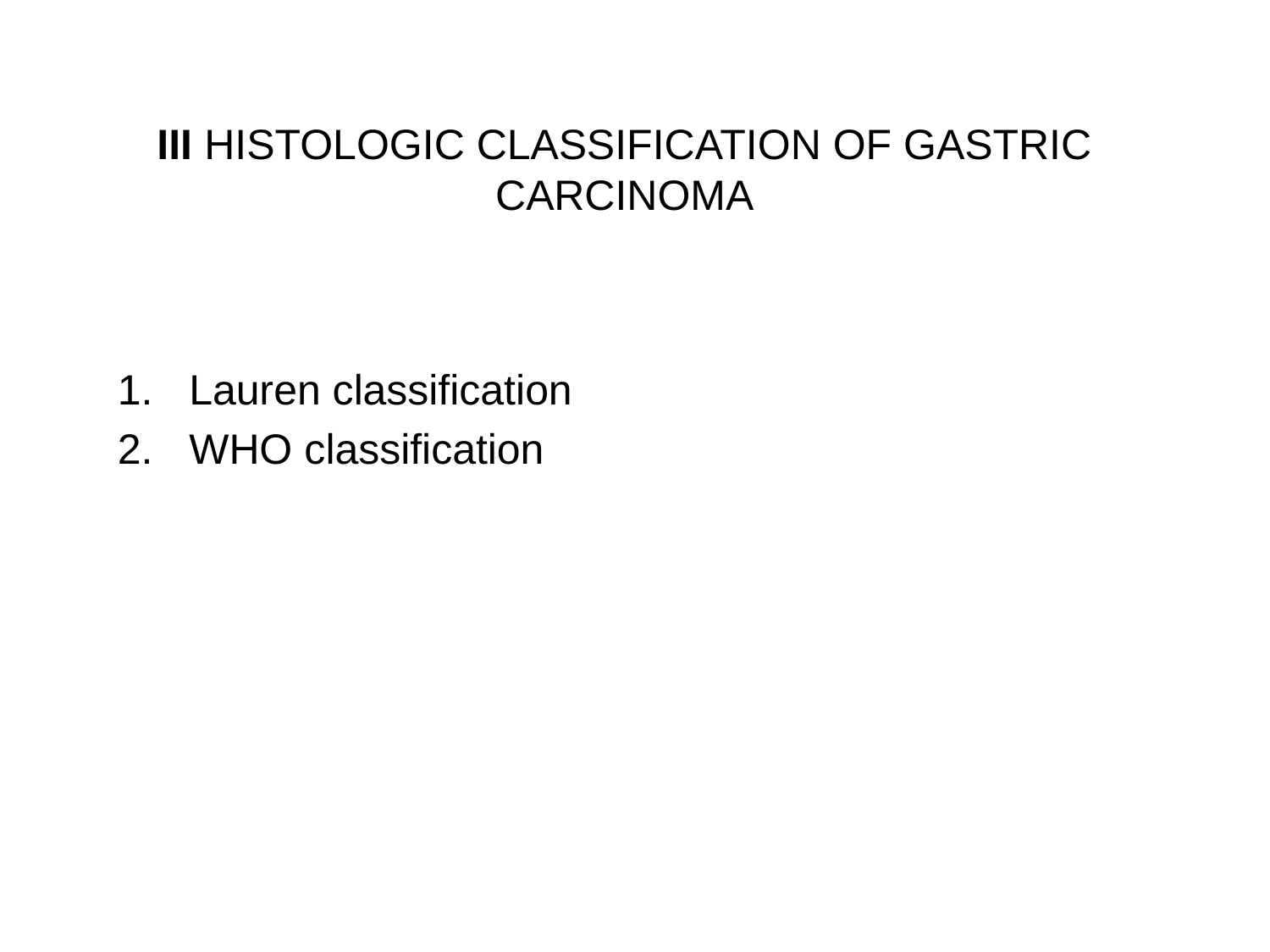

# III HISTOLOGIC CLASSIFICATION OF GASTRIC CARCINOMA
Lauren classification
WHO classification